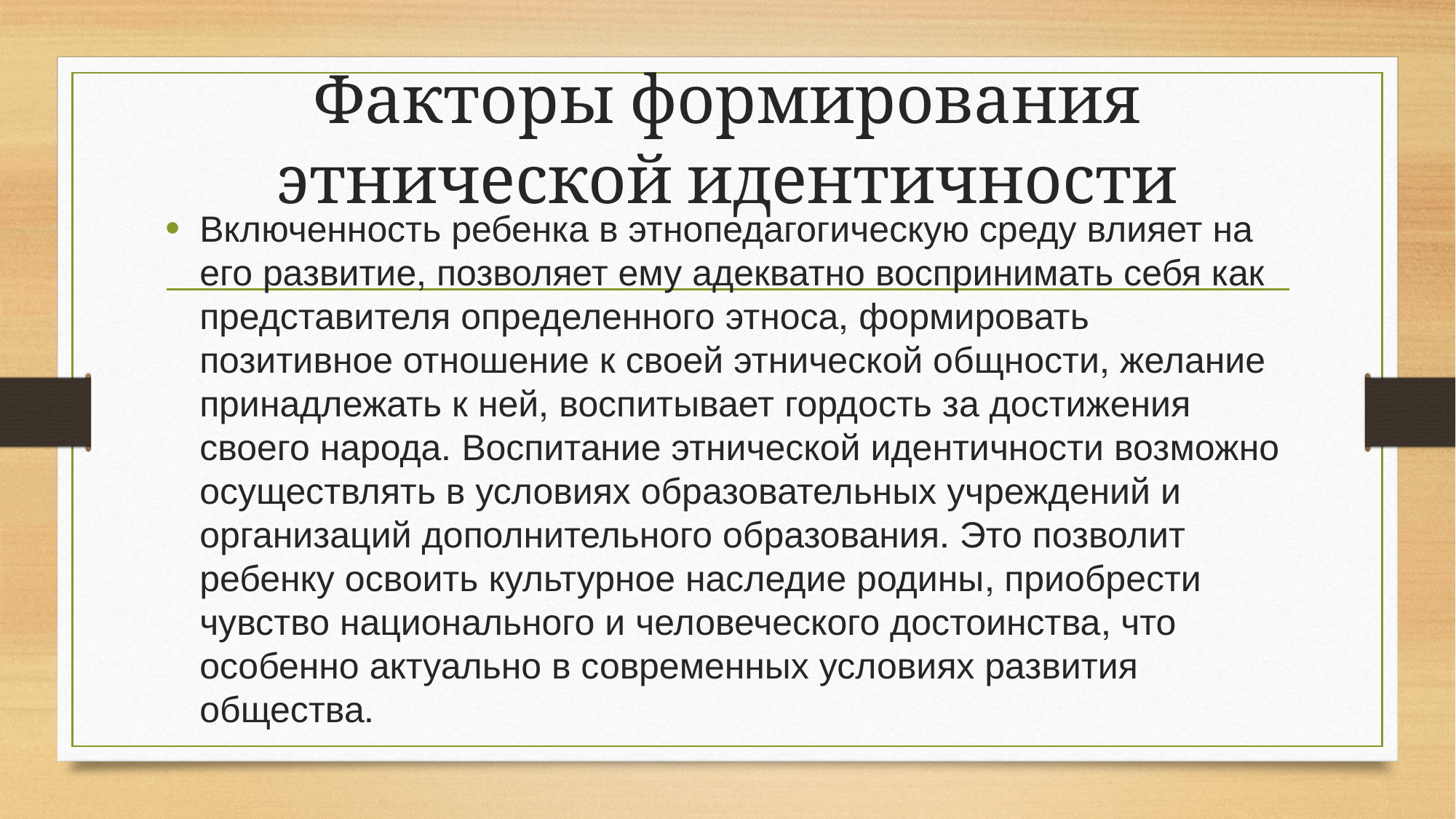

# Факторы формирования этнической идентичности
Включенность ребенка в этнопедагогическую среду влияет на его развитие, позволяет ему адекватно воспринимать себя как представителя определенного этноса, формировать позитивное отношение к своей этнической общности, желание принадлежать к ней, воспитывает гордость за достижения своего народа. Воспитание этнической идентичности возможно осуществлять в условиях образовательных учреждений и организаций дополнительного образования. Это позволит ребенку освоить культурное наследие родины, приобрести чувство национального и человеческого достоинства, что особенно актуально в современных условиях развития общества.